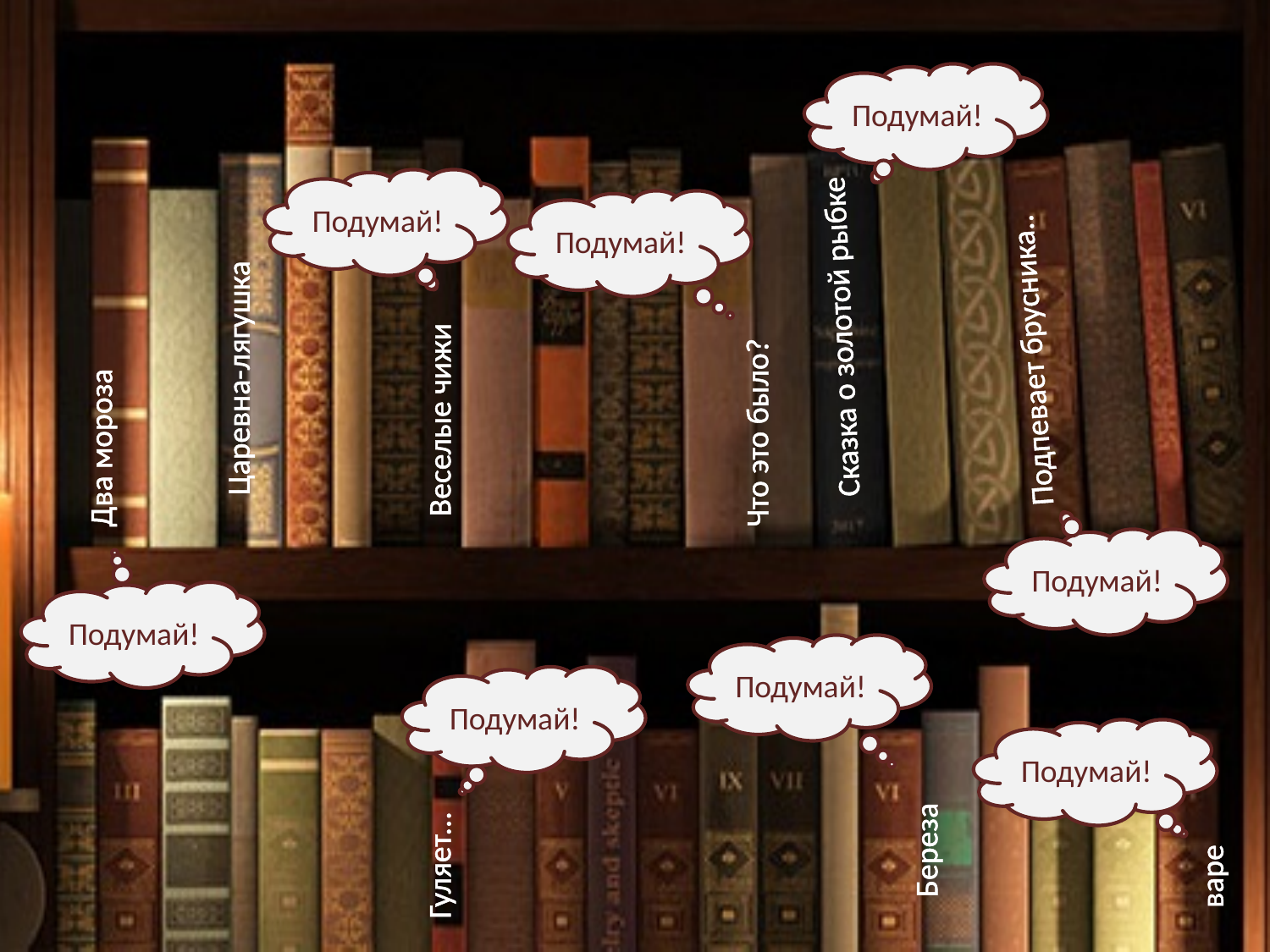

Подумай!
Подумай!
Подумай!
Подпевает брусника..
Сказка о золотой рыбке
Царевна-лягушка
Веселые чижи
Два мороза
Что это было?
Подумай!
Подумай!
Подумай!
Подумай!
Подумай!
Береза
Гуляет…
варе